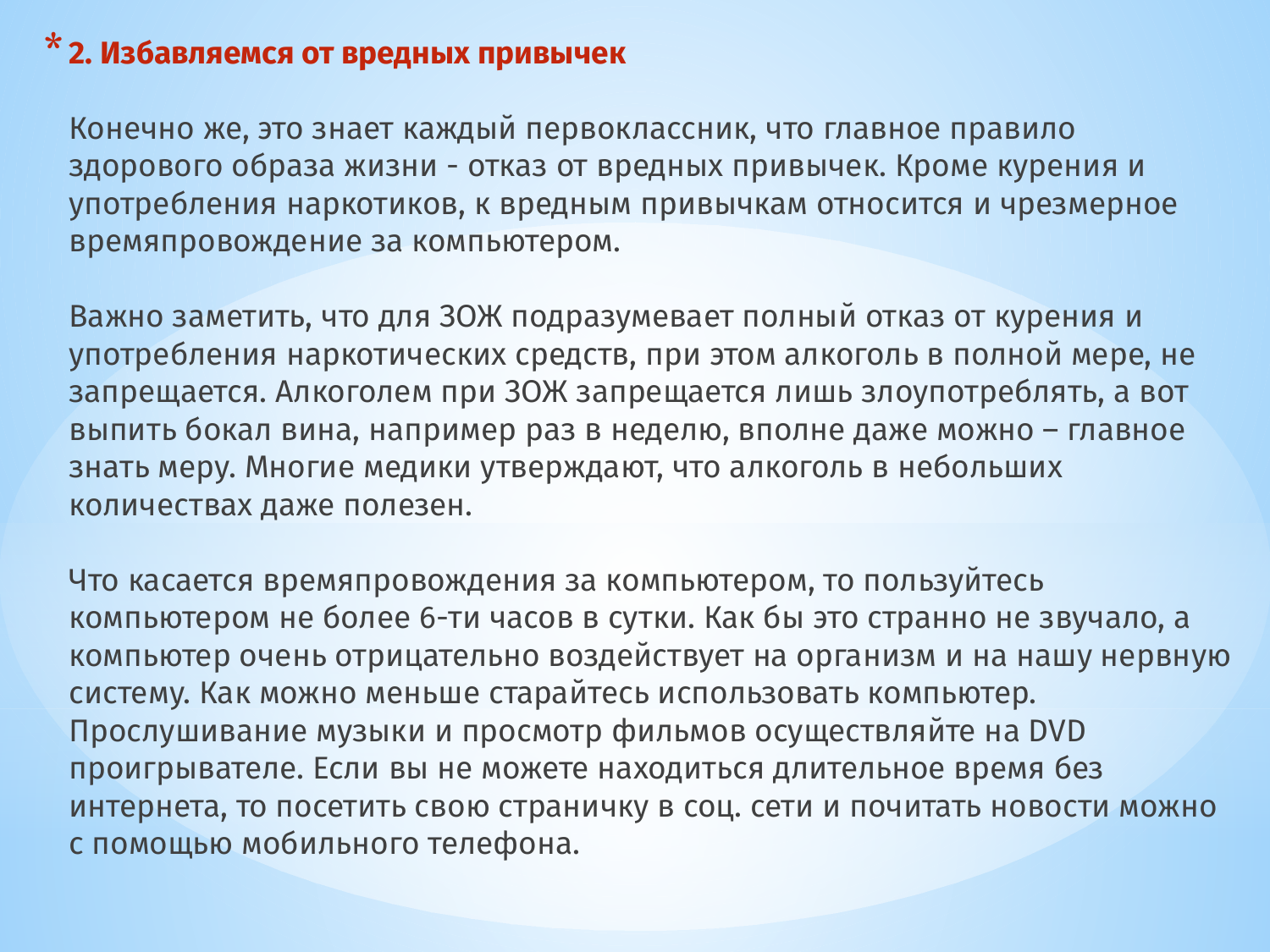

2. Избавляемся от вредных привычек
Конечно же, это знает каждый первоклассник, что главное правило здорового образа жизни - отказ от вредных привычек. Кроме курения и употребления наркотиков, к вредным привычкам относится и чрезмерное времяпровождение за компьютером.
Важно заметить, что для ЗОЖ подразумевает полный отказ от курения и употребления наркотических средств, при этом алкоголь в полной мере, не запрещается. Алкоголем при ЗОЖ запрещается лишь злоупотреблять, а вот выпить бокал вина, например раз в неделю, вполне даже можно – главное знать меру. Многие медики утверждают, что алкоголь в небольших количествах даже полезен.
Что касается времяпровождения за компьютером, то пользуйтесь компьютером не более 6-ти часов в сутки. Как бы это странно не звучало, а компьютер очень отрицательно воздействует на организм и на нашу нервную систему. Как можно меньше старайтесь использовать компьютер. Прослушивание музыки и просмотр фильмов осуществляйте на DVD проигрывателе. Если вы не можете находиться длительное время без интернета, то посетить свою страничку в соц. сети и почитать новости можно с помощью мобильного телефона.